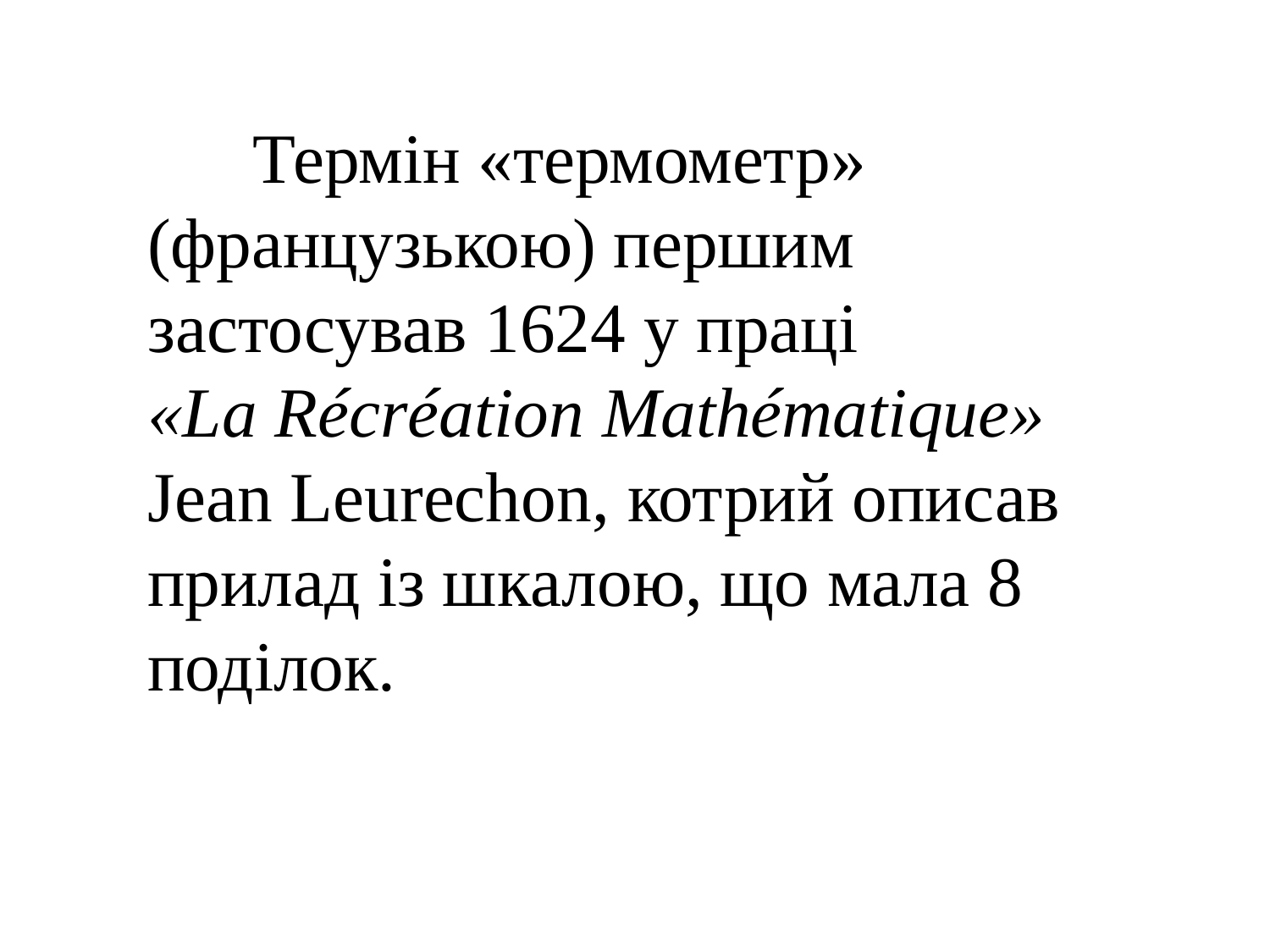

Термін «термометр» (французькою) першим застосував 1624 у праці
«La Récréation Mathématique»
Jean Leurechon, котрий описав прилад із шкалою, що мала 8 поділок.